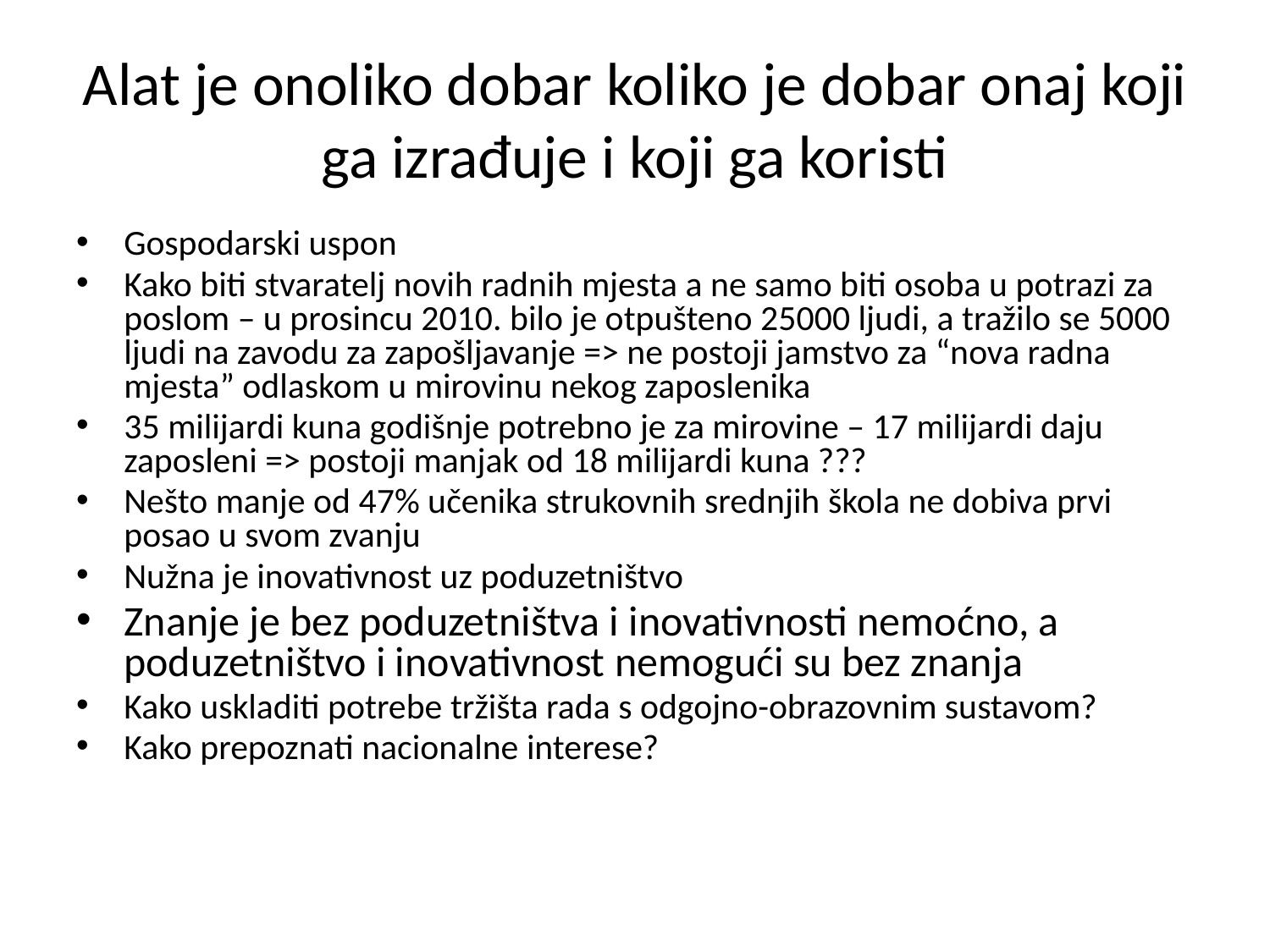

# Alat je onoliko dobar koliko je dobar onaj koji ga izrađuje i koji ga koristi
Gospodarski uspon
Kako biti stvaratelj novih radnih mjesta a ne samo biti osoba u potrazi za poslom – u prosincu 2010. bilo je otpušteno 25000 ljudi, a tražilo se 5000 ljudi na zavodu za zapošljavanje => ne postoji jamstvo za “nova radna mjesta” odlaskom u mirovinu nekog zaposlenika
35 milijardi kuna godišnje potrebno je za mirovine – 17 milijardi daju zaposleni => postoji manjak od 18 milijardi kuna ???
Nešto manje od 47% učenika strukovnih srednjih škola ne dobiva prvi posao u svom zvanju
Nužna je inovativnost uz poduzetništvo
Znanje je bez poduzetništva i inovativnosti nemoćno, a poduzetništvo i inovativnost nemogući su bez znanja
Kako uskladiti potrebe tržišta rada s odgojno-obrazovnim sustavom?
Kako prepoznati nacionalne interese?